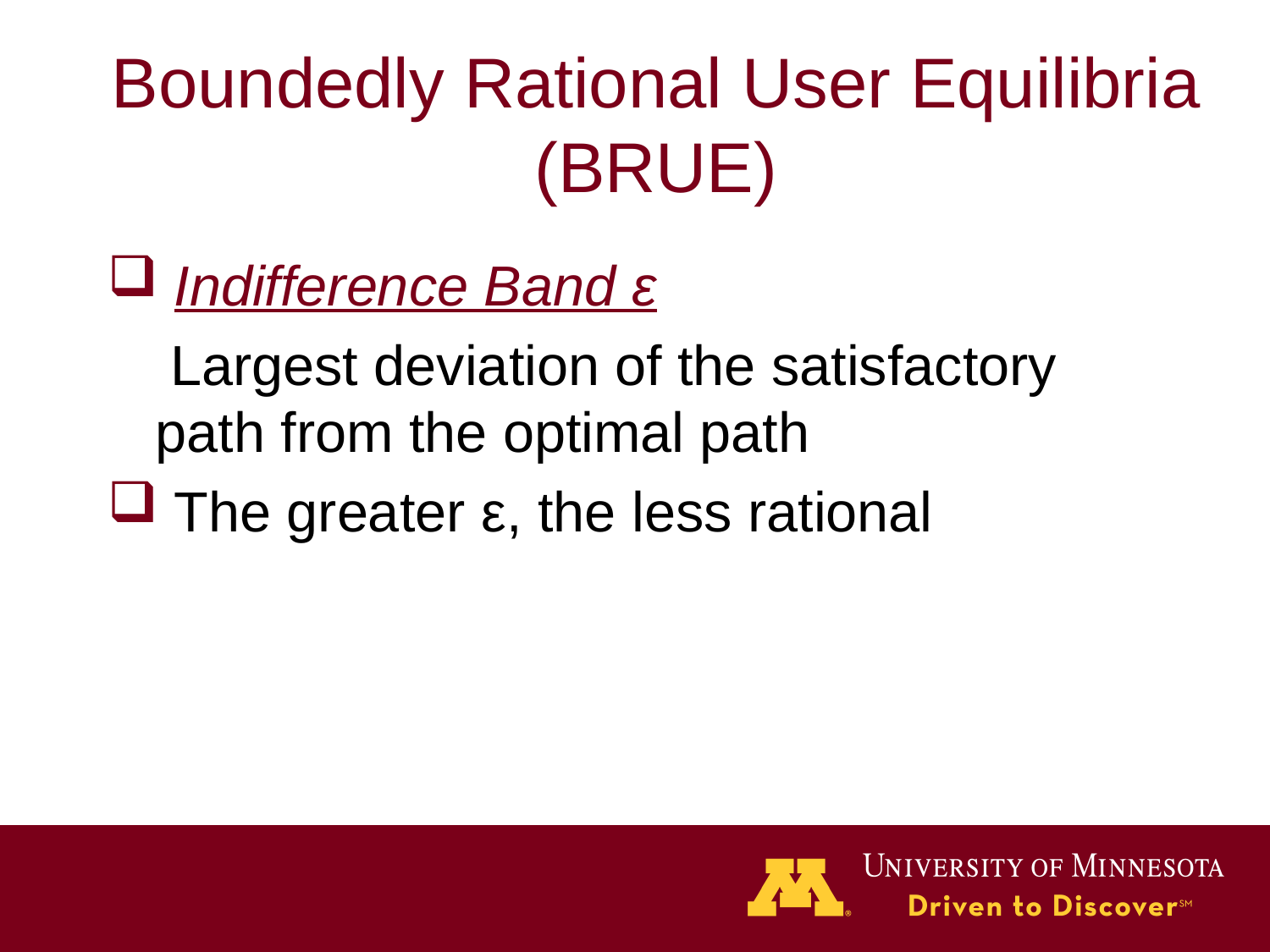

# Boundedly Rational User Equilibria (BRUE)
 Indifference Band ε
    Largest deviation of the satisfactory path from the optimal path
 The greater ε, the less rational